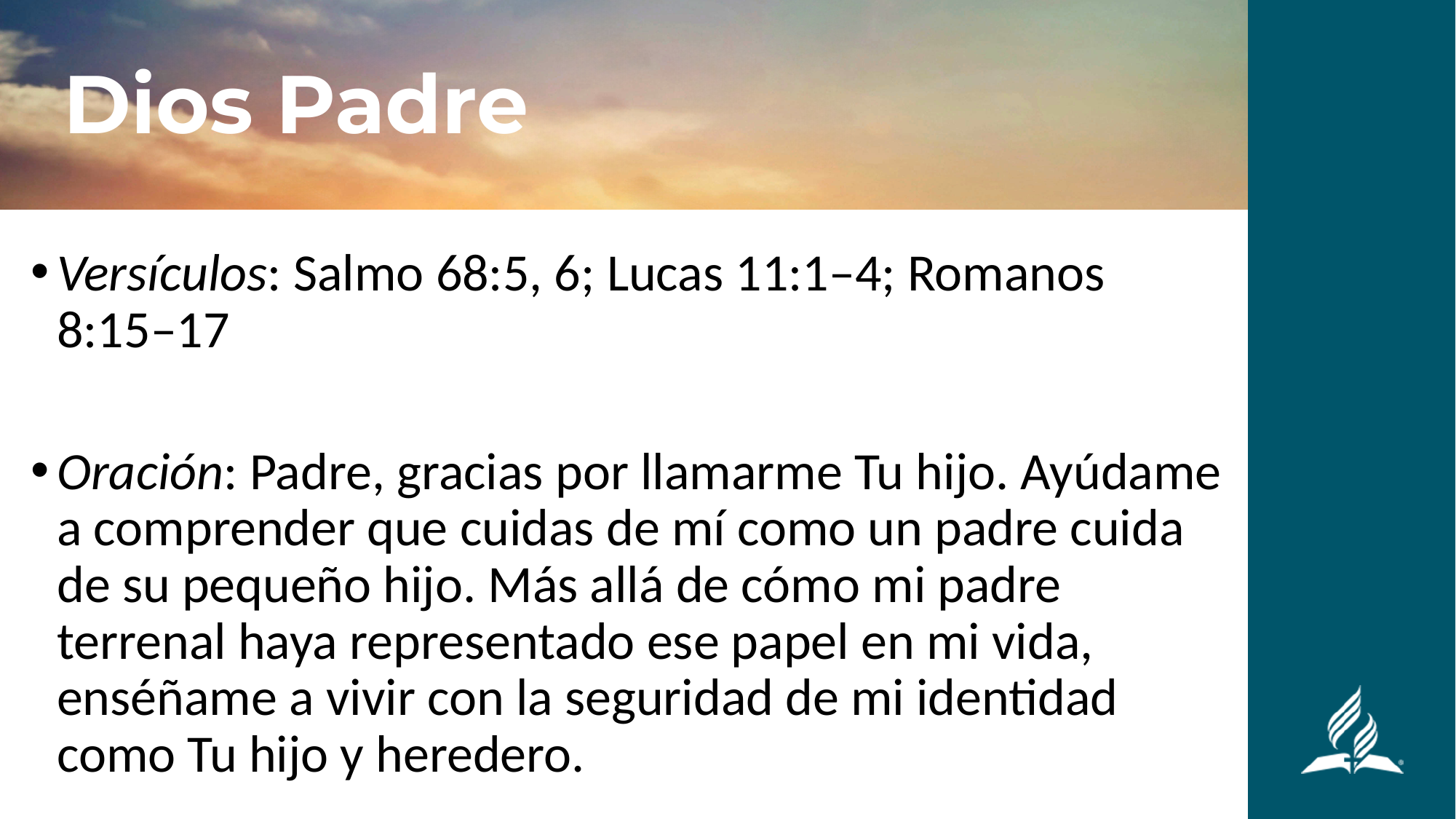

Dios Padre
Versículos: Salmo 68:5, 6; Lucas 11:1–4; Romanos 8:15–17

Oración: Padre, gracias por llamarme Tu hijo. Ayúdame a comprender que cuidas de mí como un padre cuida de su pequeño hijo. Más allá de cómo mi padre terrenal haya representado ese papel en mi vida, enséñame a vivir con la seguridad de mi identidad como Tu hijo y heredero.